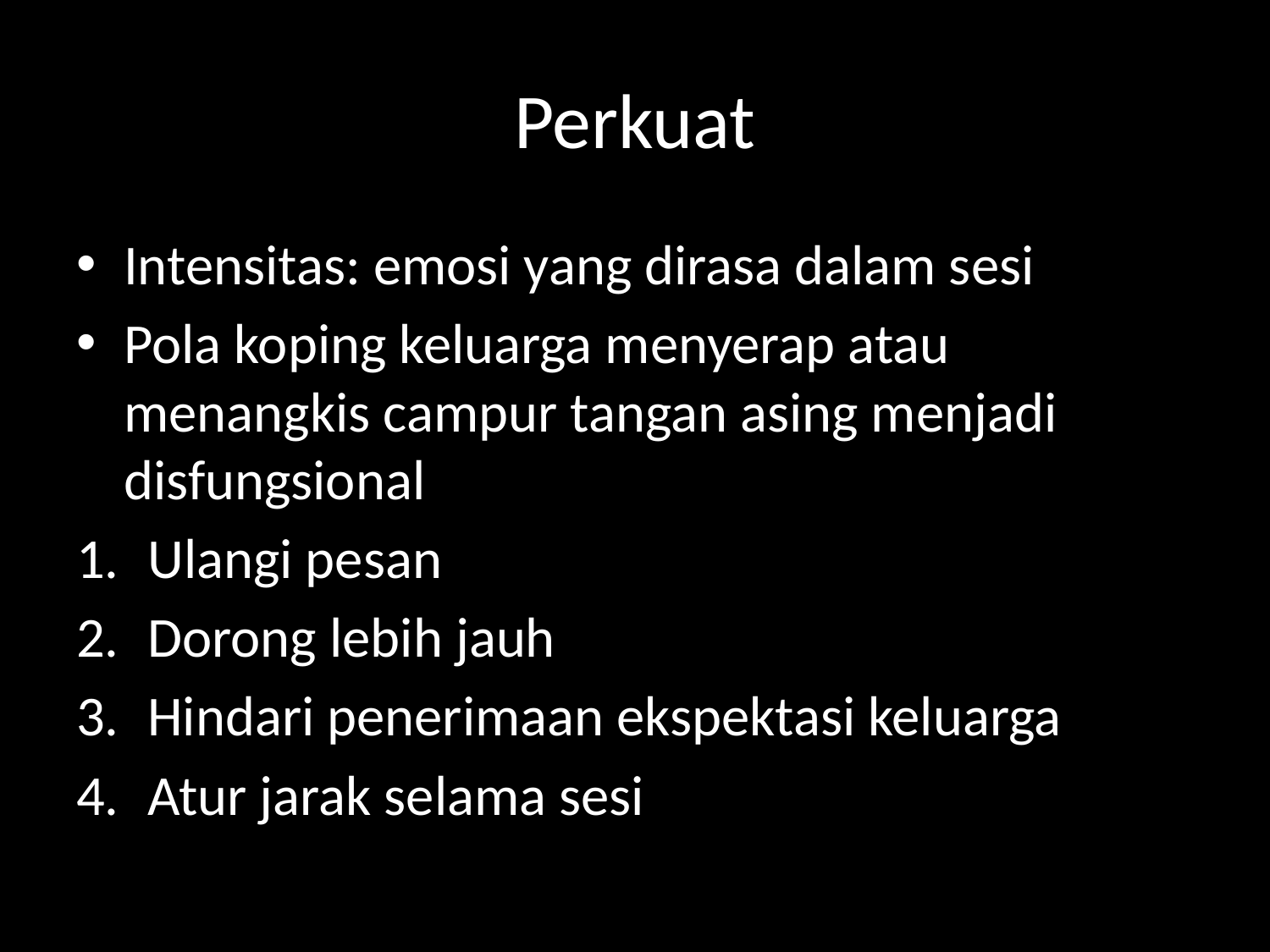

# Perkuat
Intensitas: emosi yang dirasa dalam sesi
Pola koping keluarga menyerap atau menangkis campur tangan asing menjadi disfungsional
Ulangi pesan
Dorong lebih jauh
Hindari penerimaan ekspektasi keluarga
Atur jarak selama sesi